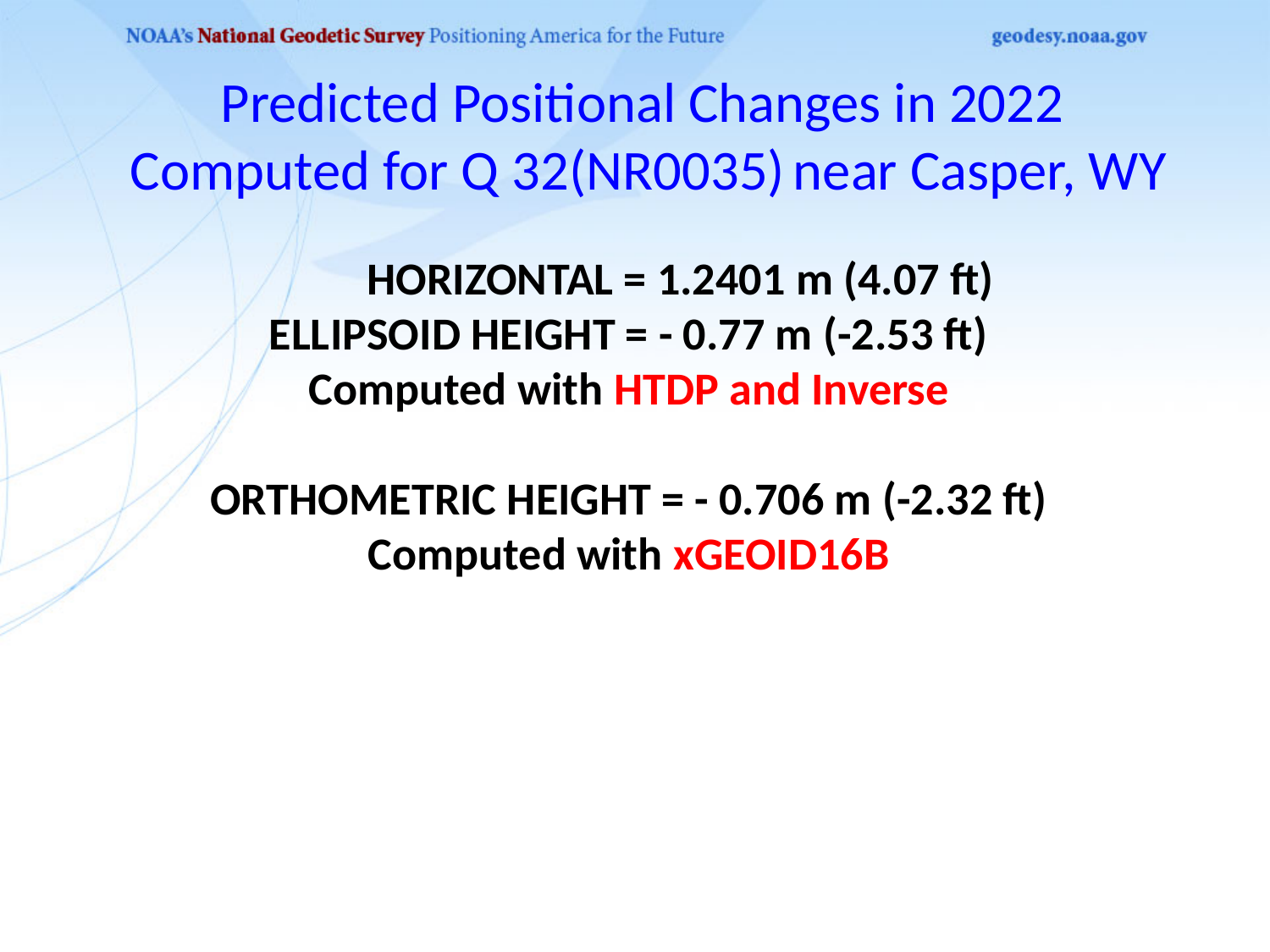

Predicted Positional Changes in 2022
Computed for Q 32(NR0035) near Casper, WY
          HORIZONTAL = 1.2401 m (4.07 ft)
ELLIPSOID HEIGHT = - 0.77 m (-2.53 ft)
Computed with HTDP and Inverse

ORTHOMETRIC HEIGHT = - 0.706 m (-2.32 ft)
Computed with xGEOID16B